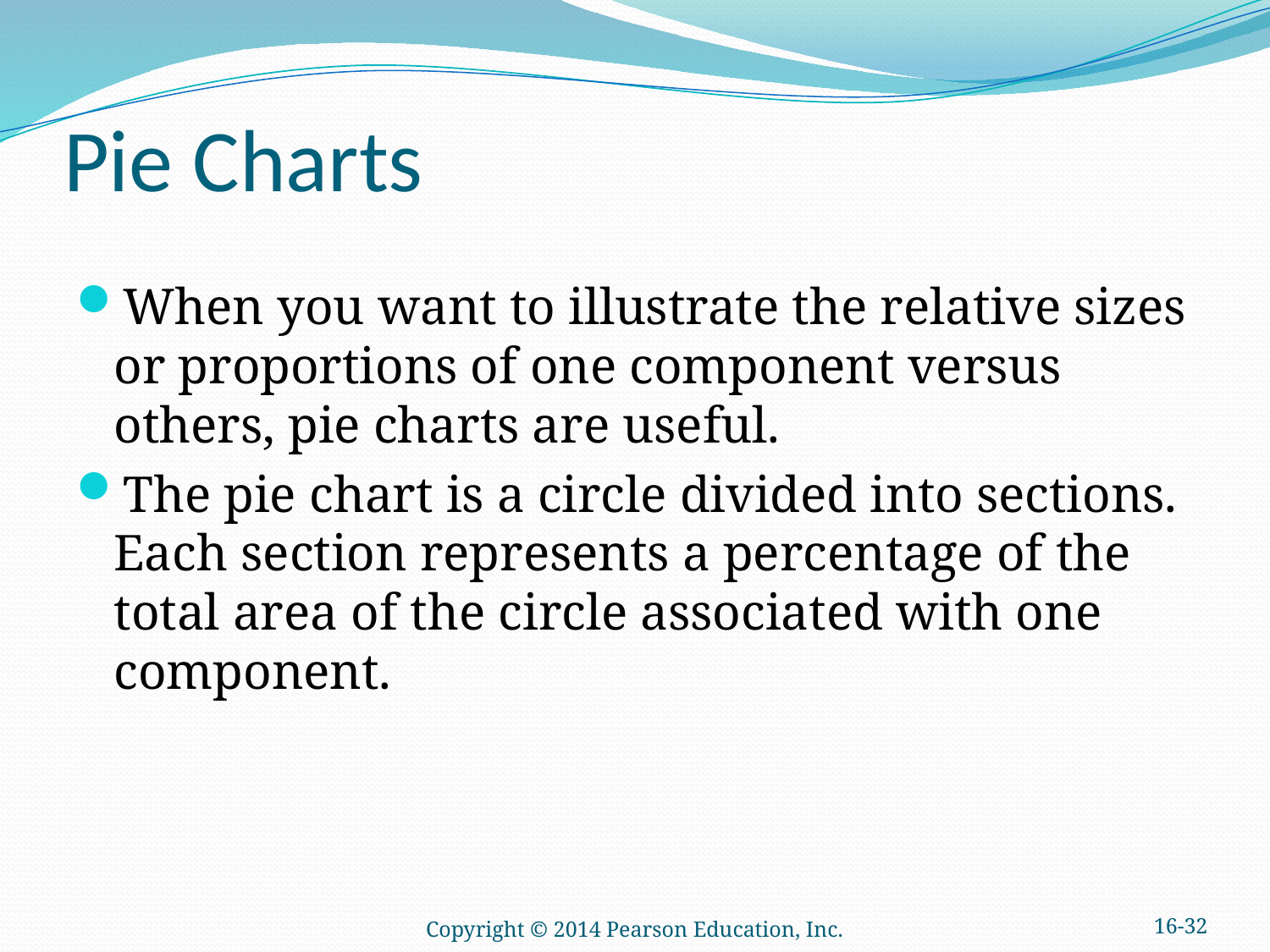

# Pie Charts
When you want to illustrate the relative sizes or proportions of one component versus others, pie charts are useful.
The pie chart is a circle divided into sections. Each section represents a percentage of the total area of the circle associated with one component.